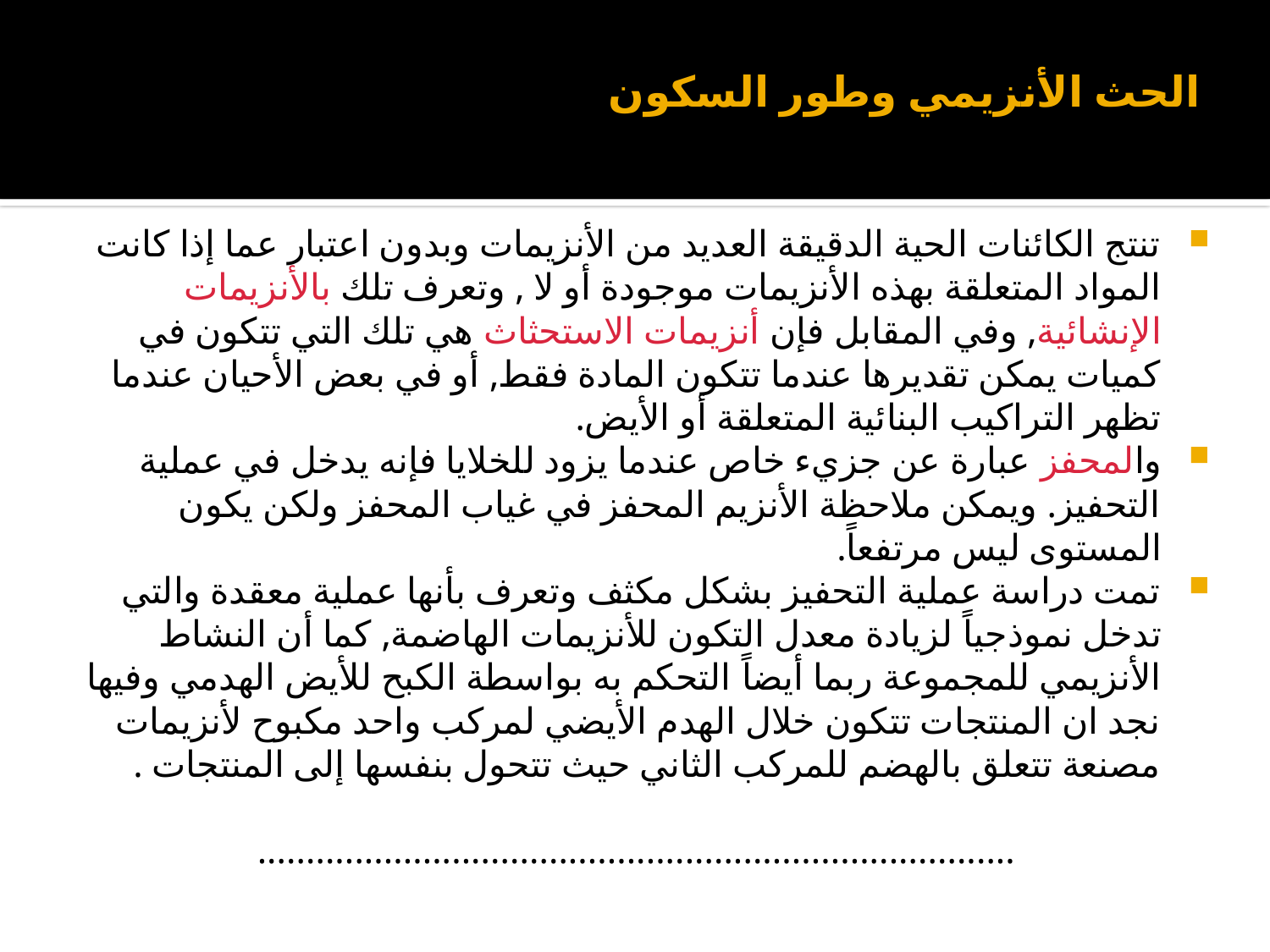

# الحث الأنزيمي وطور السكون
تنتج الكائنات الحية الدقيقة العديد من الأنزيمات وبدون اعتبار عما إذا كانت المواد المتعلقة بهذه الأنزيمات موجودة أو لا , وتعرف تلك بالأنزيمات الإنشائية, وفي المقابل فإن أنزيمات الاستحثاث هي تلك التي تتكون في كميات يمكن تقديرها عندما تتكون المادة فقط, أو في بعض الأحيان عندما تظهر التراكيب البنائية المتعلقة أو الأيض.
والمحفز عبارة عن جزيء خاص عندما يزود للخلايا فإنه يدخل في عملية التحفيز. ويمكن ملاحظة الأنزيم المحفز في غياب المحفز ولكن يكون المستوى ليس مرتفعاً.
تمت دراسة عملية التحفيز بشكل مكثف وتعرف بأنها عملية معقدة والتي تدخل نموذجياً لزيادة معدل التكون للأنزيمات الهاضمة, كما أن النشاط الأنزيمي للمجموعة ربما أيضاً التحكم به بواسطة الكبح للأيض الهدمي وفيها نجد ان المنتجات تتكون خلال الهدم الأيضي لمركب واحد مكبوح لأنزيمات مصنعة تتعلق بالهضم للمركب الثاني حيث تتحول بنفسها إلى المنتجات .

..............................................................................